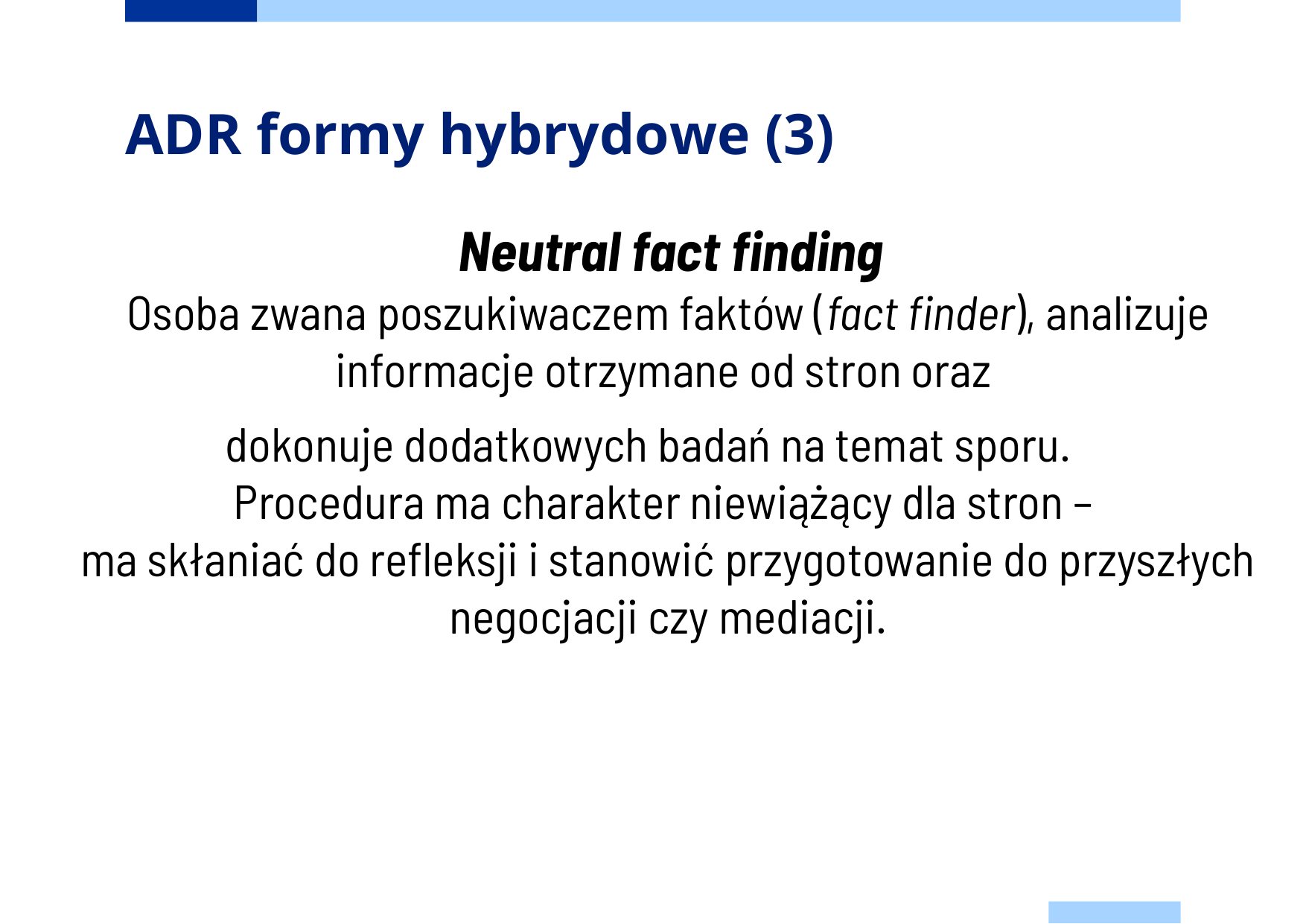

# ADR formy hybrydowe (3)
	 Neutral fact finding
Osoba zwana poszukiwaczem faktów (fact finder), analizuje informacje otrzymane od stron oraz
dokonuje dodatkowych badań na temat sporu.
Procedura ma charakter niewiążący dla stron –
ma skłaniać do refleksji i stanowić przygotowanie do przyszłych negocjacji czy mediacji.